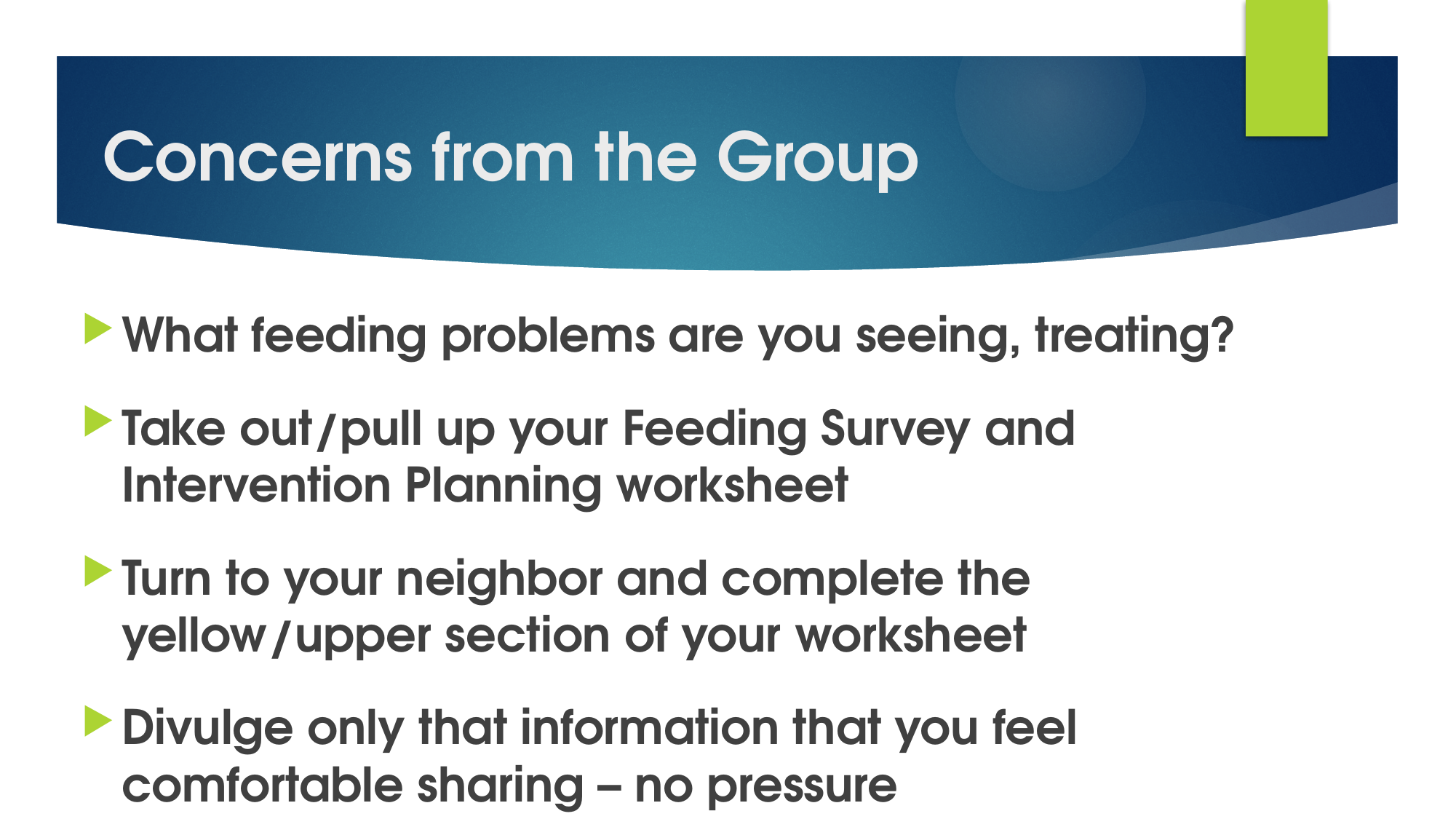

# Concerns from the Group
What feeding problems are you seeing, treating?
Take out/pull up your Feeding Survey and Intervention Planning worksheet
Turn to your neighbor and complete the yellow/upper section of your worksheet
Divulge only that information that you feel comfortable sharing – no pressure